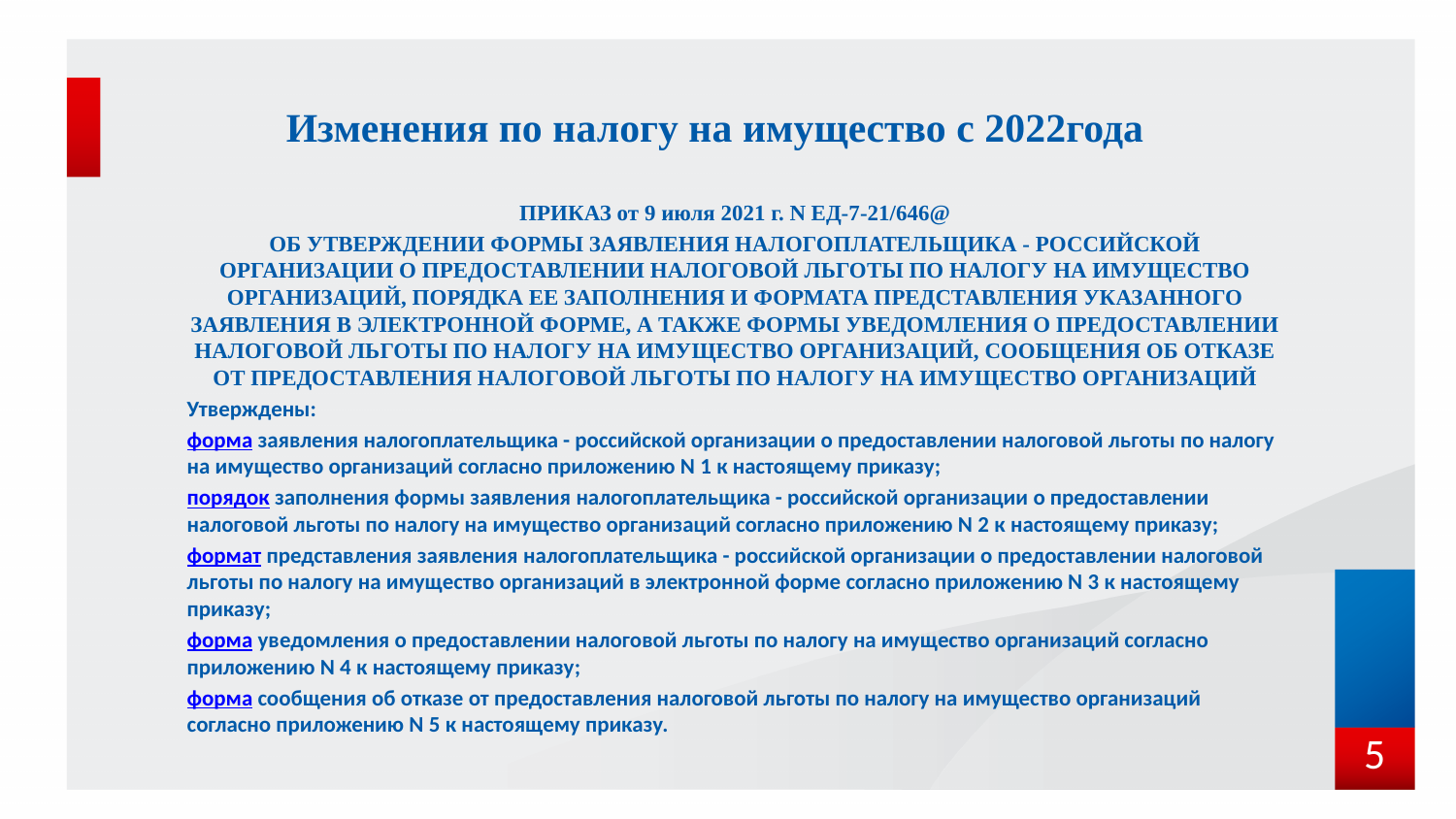

# Изменения по налогу на имущество с 2022года
ПРИКАЗ от 9 июля 2021 г. N ЕД-7-21/646@
ОБ УТВЕРЖДЕНИИ ФОРМЫ ЗАЯВЛЕНИЯ НАЛОГОПЛАТЕЛЬЩИКА - РОССИЙСКОЙ ОРГАНИЗАЦИИ О ПРЕДОСТАВЛЕНИИ НАЛОГОВОЙ ЛЬГОТЫ ПО НАЛОГУ НА ИМУЩЕСТВО ОРГАНИЗАЦИЙ, ПОРЯДКА ЕЕ ЗАПОЛНЕНИЯ И ФОРМАТА ПРЕДСТАВЛЕНИЯ УКАЗАННОГО ЗАЯВЛЕНИЯ В ЭЛЕКТРОННОЙ ФОРМЕ, А ТАКЖЕ ФОРМЫ УВЕДОМЛЕНИЯ О ПРЕДОСТАВЛЕНИИ НАЛОГОВОЙ ЛЬГОТЫ ПО НАЛОГУ НА ИМУЩЕСТВО ОРГАНИЗАЦИЙ, СООБЩЕНИЯ ОБ ОТКАЗЕ ОТ ПРЕДОСТАВЛЕНИЯ НАЛОГОВОЙ ЛЬГОТЫ ПО НАЛОГУ НА ИМУЩЕСТВО ОРГАНИЗАЦИЙ
Утверждены:
форма заявления налогоплательщика - российской организации о предоставлении налоговой льготы по налогу на имущество организаций согласно приложению N 1 к настоящему приказу;
порядок заполнения формы заявления налогоплательщика - российской организации о предоставлении налоговой льготы по налогу на имущество организаций согласно приложению N 2 к настоящему приказу;
формат представления заявления налогоплательщика - российской организации о предоставлении налоговой льготы по налогу на имущество организаций в электронной форме согласно приложению N 3 к настоящему приказу;
форма уведомления о предоставлении налоговой льготы по налогу на имущество организаций согласно приложению N 4 к настоящему приказу;
форма сообщения об отказе от предоставления налоговой льготы по налогу на имущество организаций согласно приложению N 5 к настоящему приказу.

5